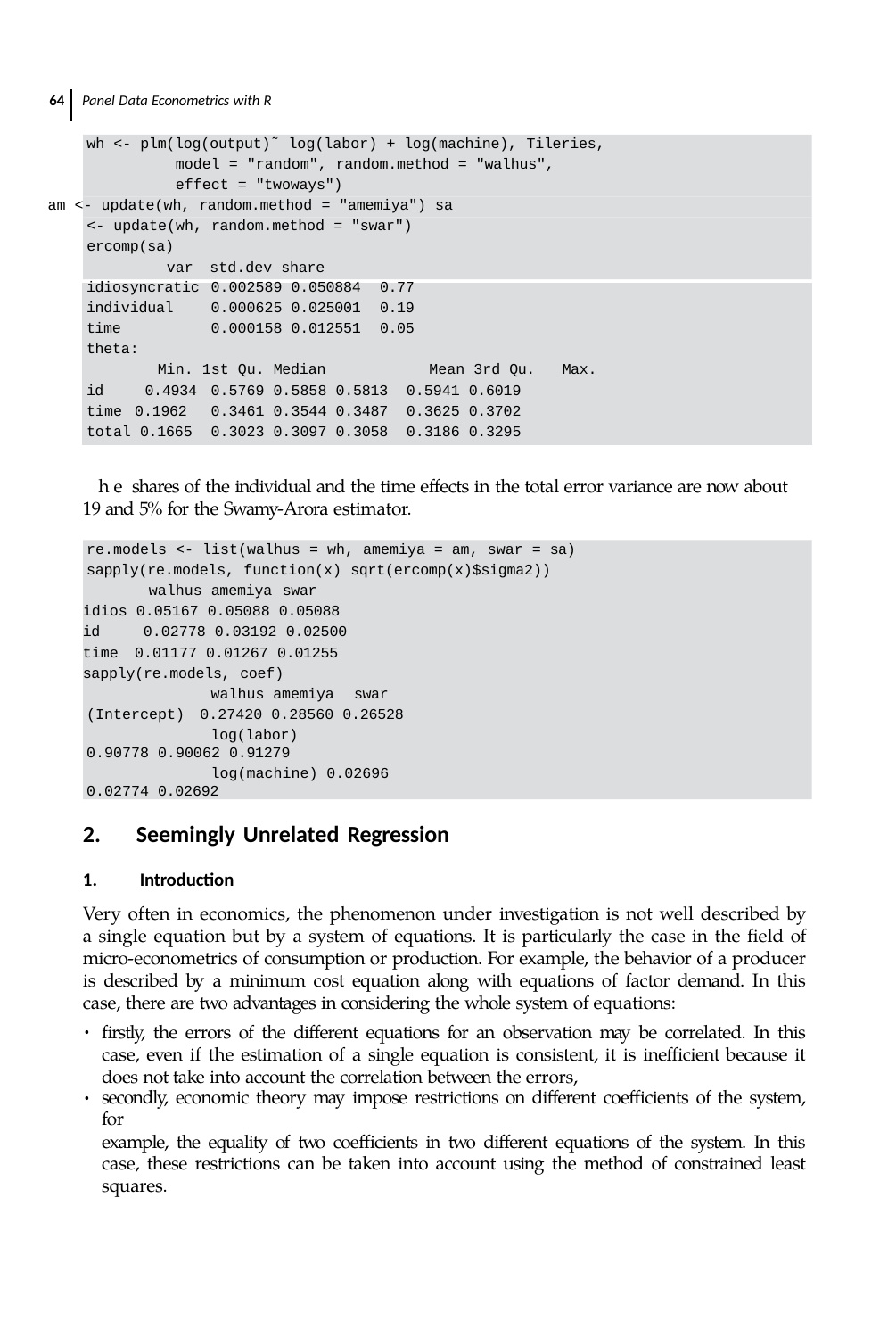

64  Panel Data Econometrics with R

wh <- plm(log(output) ̃ log(labor) + log(machine), Tileries, model = "random", random.method = "walhus", effect = "twoways")
am <- update(wh, random.method = "amemiya") sa <- update(wh, random.method = "swar") ercomp(sa)
var std.dev share

| idiosyncratic | 0.002589 0.050884 | 0.77 |  |
| --- | --- | --- | --- |
| individual | 0.000625 0.025001 | 0.19 |  |
| time theta: | 0.000158 0.012551 | 0.05 |  |
| Min. 1st Qu. Median Mean 3rd Qu. Max. |  |  |  |
| id 0.4934 | 0.5769 0.5858 0.5813 |  | 0.5941 0.6019 |
| time 0.1962 | 0.3461 0.3544 0.3487 |  | 0.3625 0.3702 |
| total 0.1665 | 0.3023 0.3097 0.3058 |  | 0.3186 0.3295 |
he shares of the individual and the time effects in the total error variance are now about 19 and 5% for the Swamy-Arora estimator.
re.models <- list(walhus = wh, amemiya = am, swar = sa)
sapply(re.models, function(x) sqrt(ercomp(x)$sigma2)) walhus amemiya	swar
idios 0.05167 0.05088 0.05088
id	0.02778 0.03192 0.02500
time 0.01177 0.01267 0.01255
sapply(re.models, coef)
walhus amemiya	swar (Intercept) 0.27420 0.28560 0.26528
log(labor)	0.90778 0.90062 0.91279
log(machine) 0.02696 0.02774 0.02692
Seemingly Unrelated Regression

Introduction
Very often in economics, the phenomenon under investigation is not well described by a single equation but by a system of equations. It is particularly the case in the ﬁeld of micro-econometrics of consumption or production. For example, the behavior of a producer is described by a minimum cost equation along with equations of factor demand. In this case, there are two advantages in considering the whole system of equations:
ﬁrstly, the errors of the different equations for an observation may be correlated. In this case, even if the estimation of a single equation is consistent, it is ineﬃcient because it does not take into account the correlation between the errors,
secondly, economic theory may impose restrictions on different coeﬃcients of the system, for
example, the equality of two coeﬃcients in two different equations of the system. In this case, these restrictions can be taken into account using the method of constrained least squares.